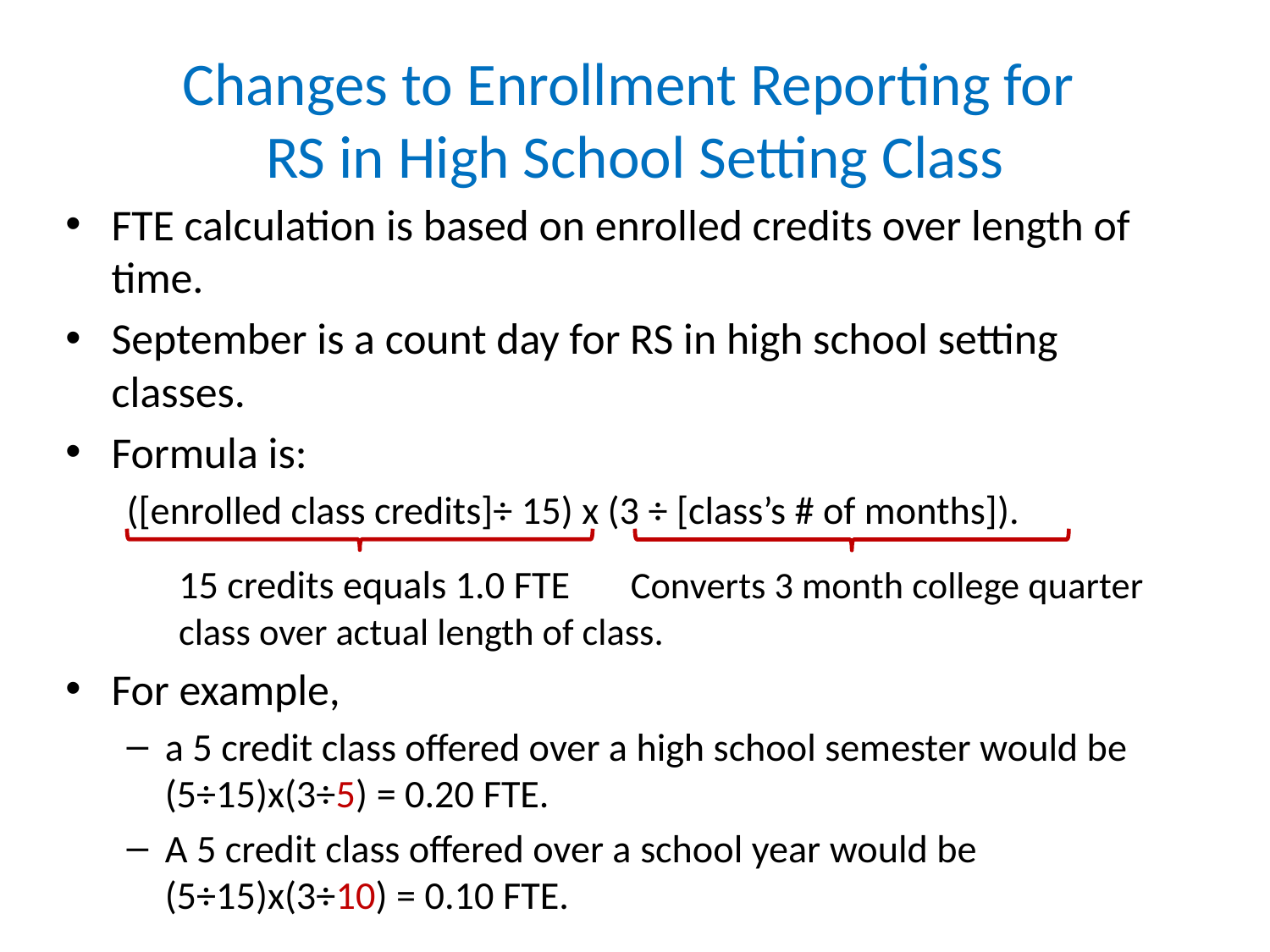

# Changes to Enrollment Reporting for RS in High School Setting Class
FTE calculation is based on enrolled credits over length of time.
September is a count day for RS in high school setting classes.
Formula is:
([enrolled class credits]÷ 15) x (3 ÷ [class’s # of months]).

	15 credits equals 1.0 FTE	Converts 3 month college quarter 		class over actual length of class.
For example,
a 5 credit class offered over a high school semester would be (5÷15)x(3÷5) = 0.20 FTE.
A 5 credit class offered over a school year would be (5÷15)x(3÷10) = 0.10 FTE.